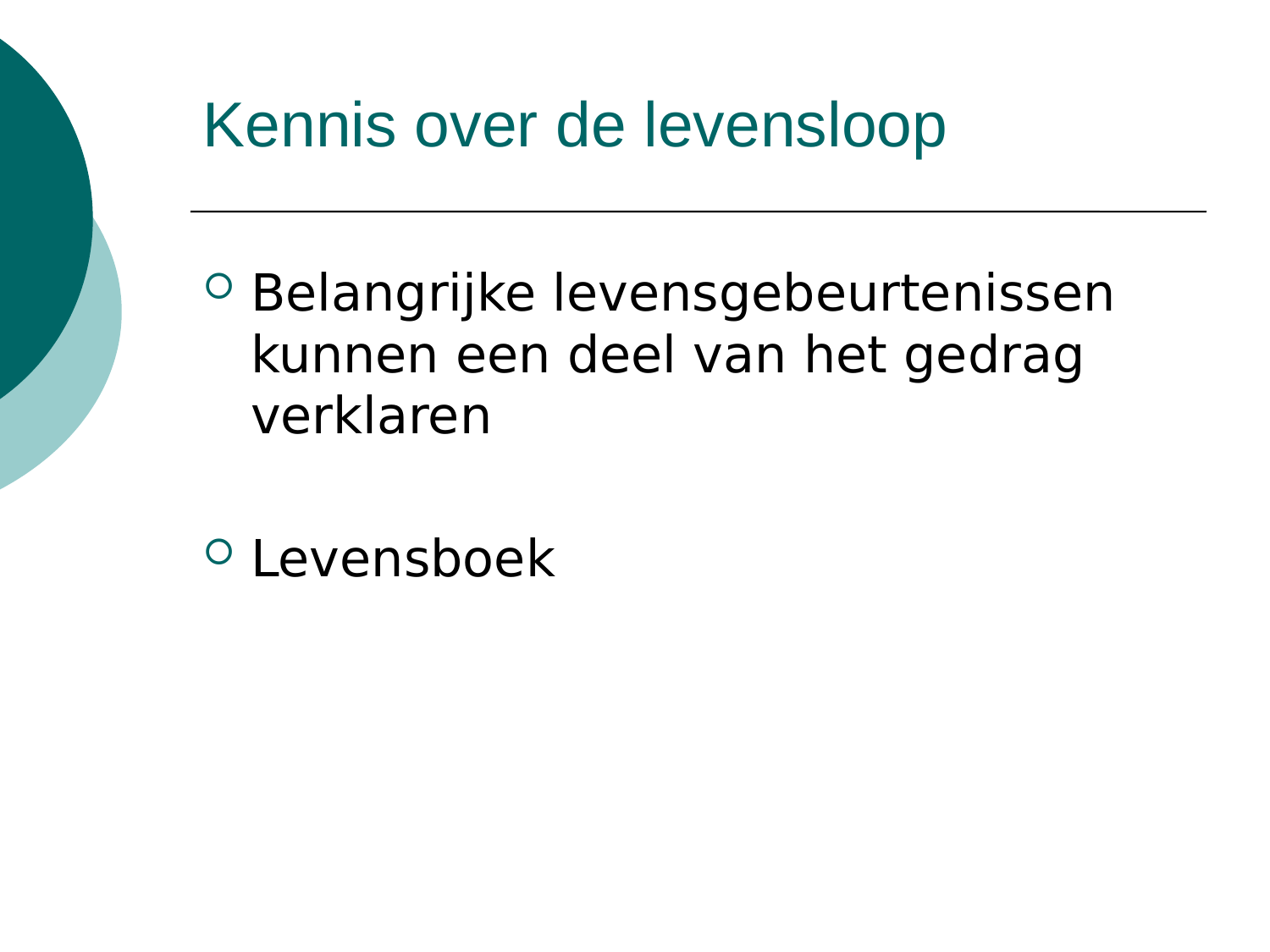

Kennis over de levensloop
Belangrijke levensgebeurtenissen kunnen een deel van het gedrag verklaren

Levensboek